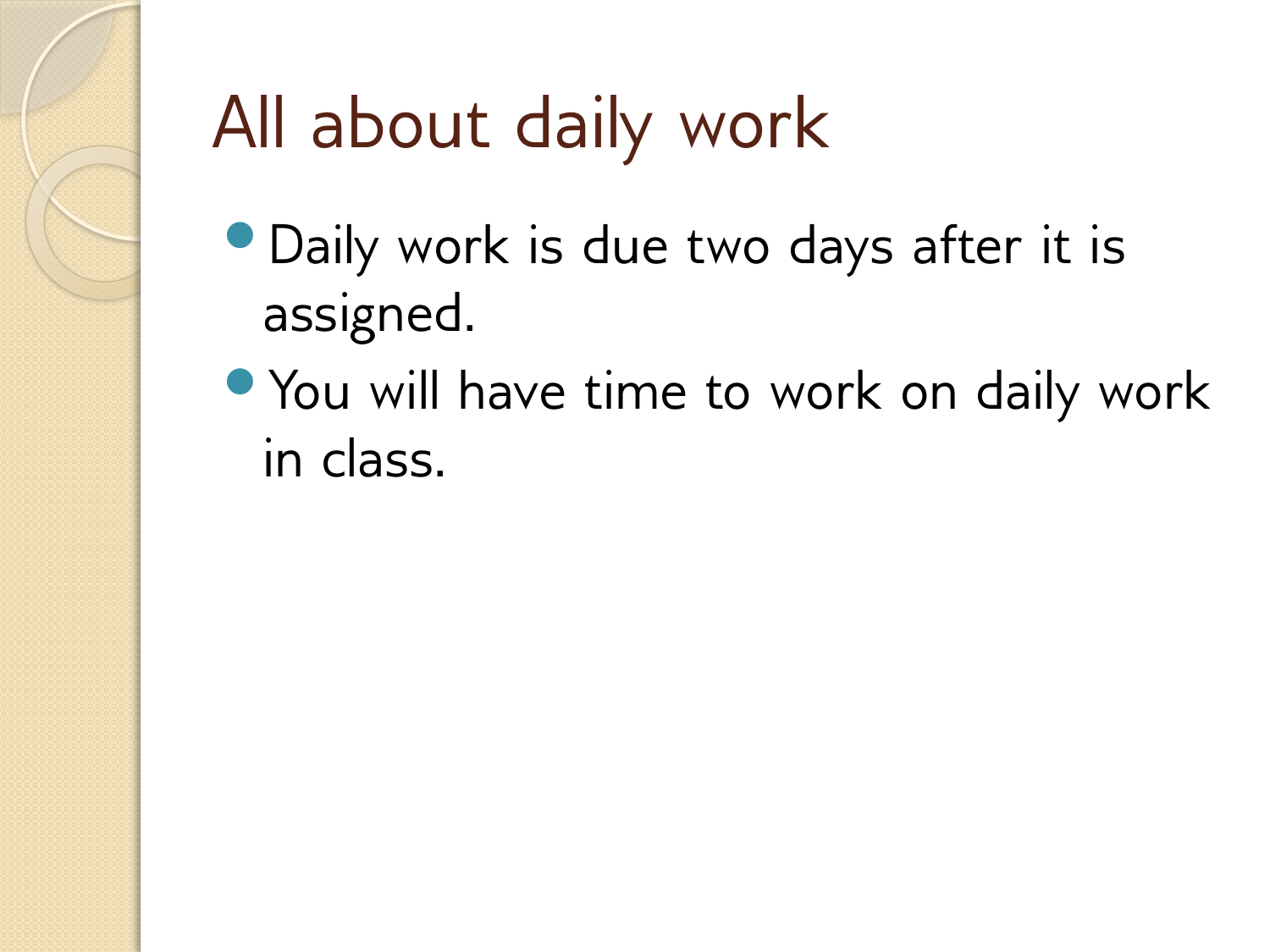

# All about daily work
Daily work is due two days after it is assigned.
You will have time to work on daily work in class.